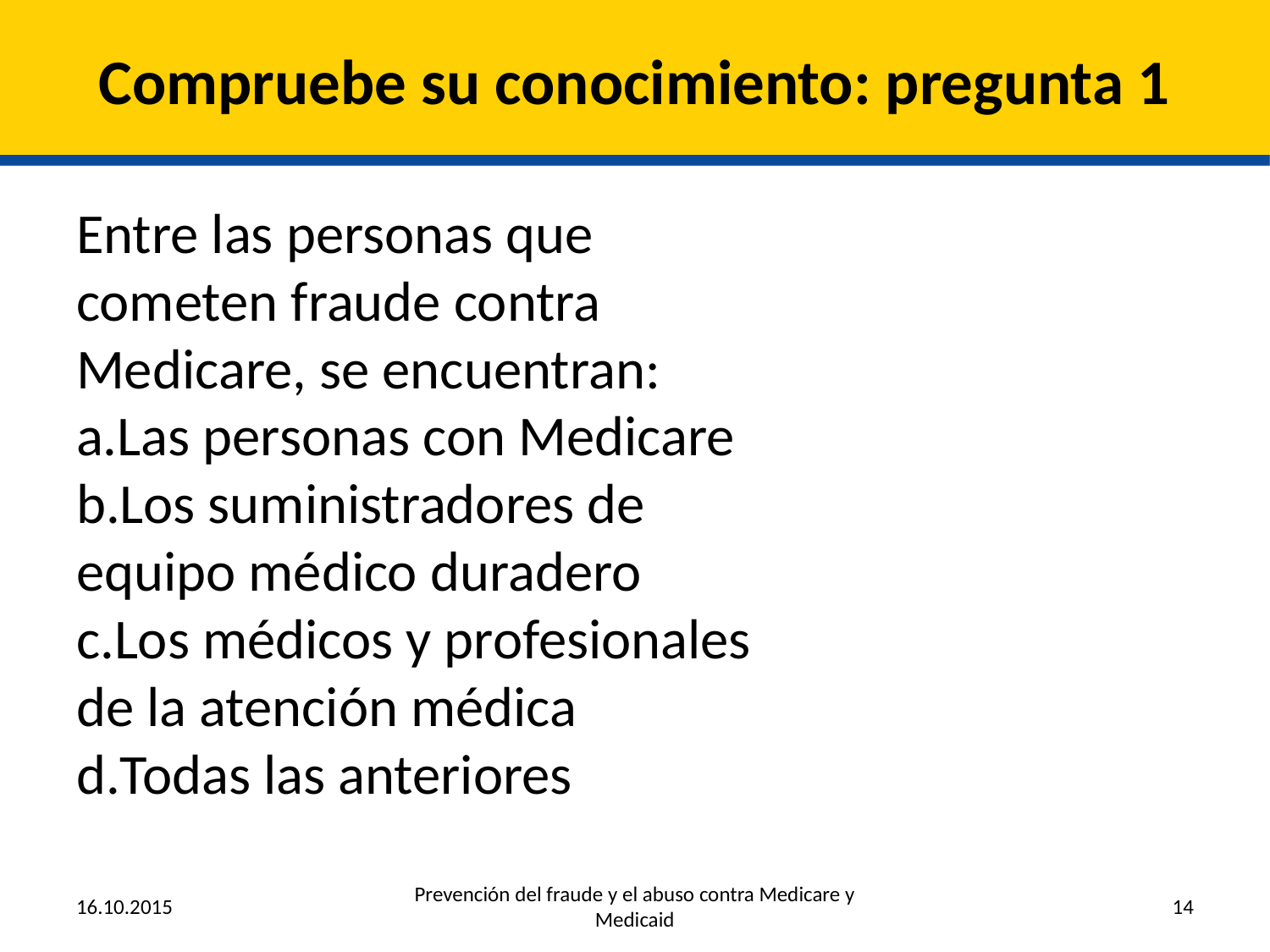

# Compruebe su conocimiento: pregunta 1
Entre las personas que cometen fraude contra Medicare, se encuentran:
Las personas con Medicare
Los suministradores de equipo médico duradero
Los médicos y profesionales de la atención médica
Todas las anteriores

16.10.2015
Prevención del fraude y el abuso contra Medicare y Medicaid
14